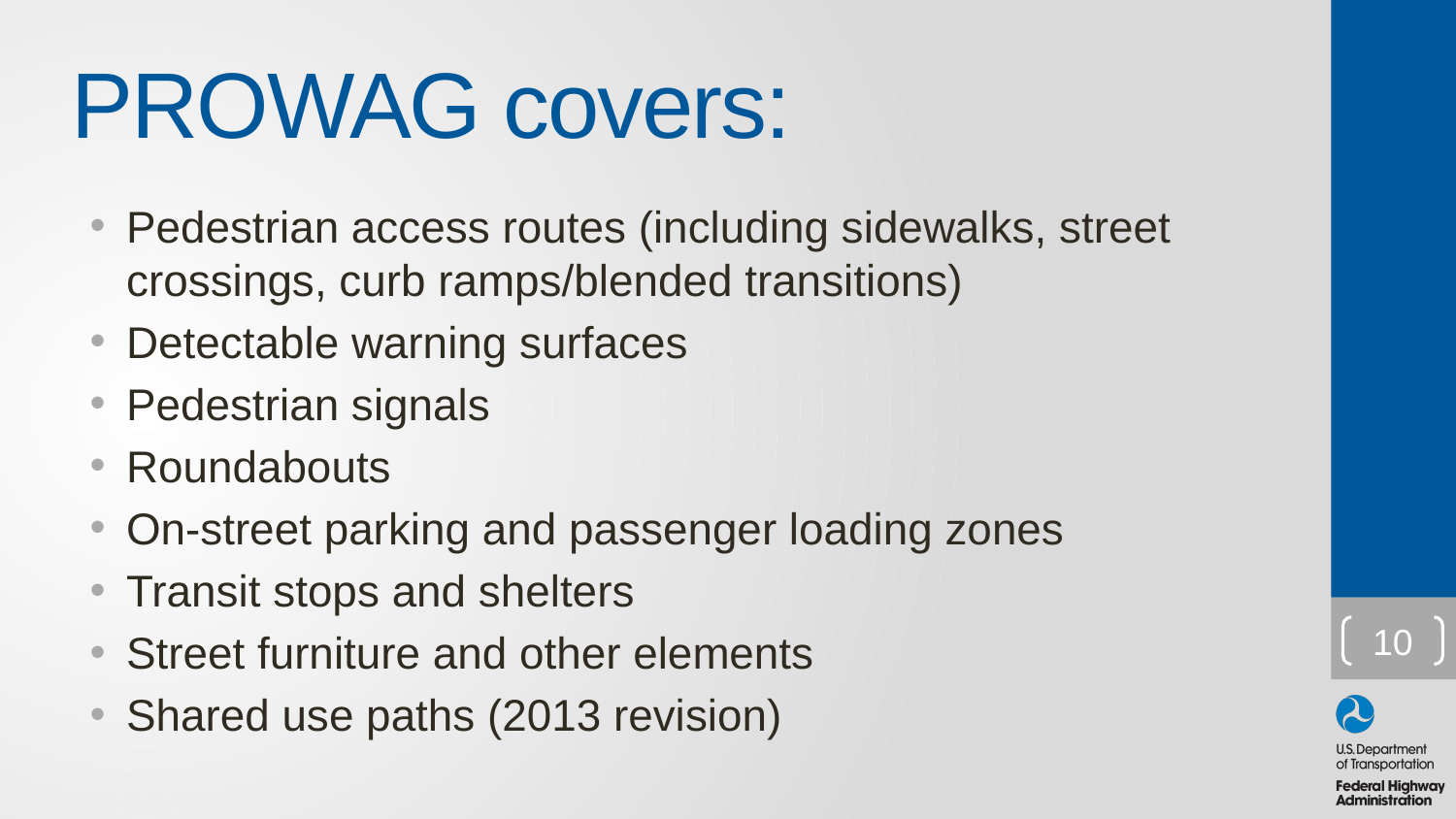

# PROWAG covers:
Pedestrian access routes (including sidewalks, street crossings, curb ramps/blended transitions)
Detectable warning surfaces
Pedestrian signals
Roundabouts
On-street parking and passenger loading zones
Transit stops and shelters
Street furniture and other elements
Shared use paths (2013 revision)

10